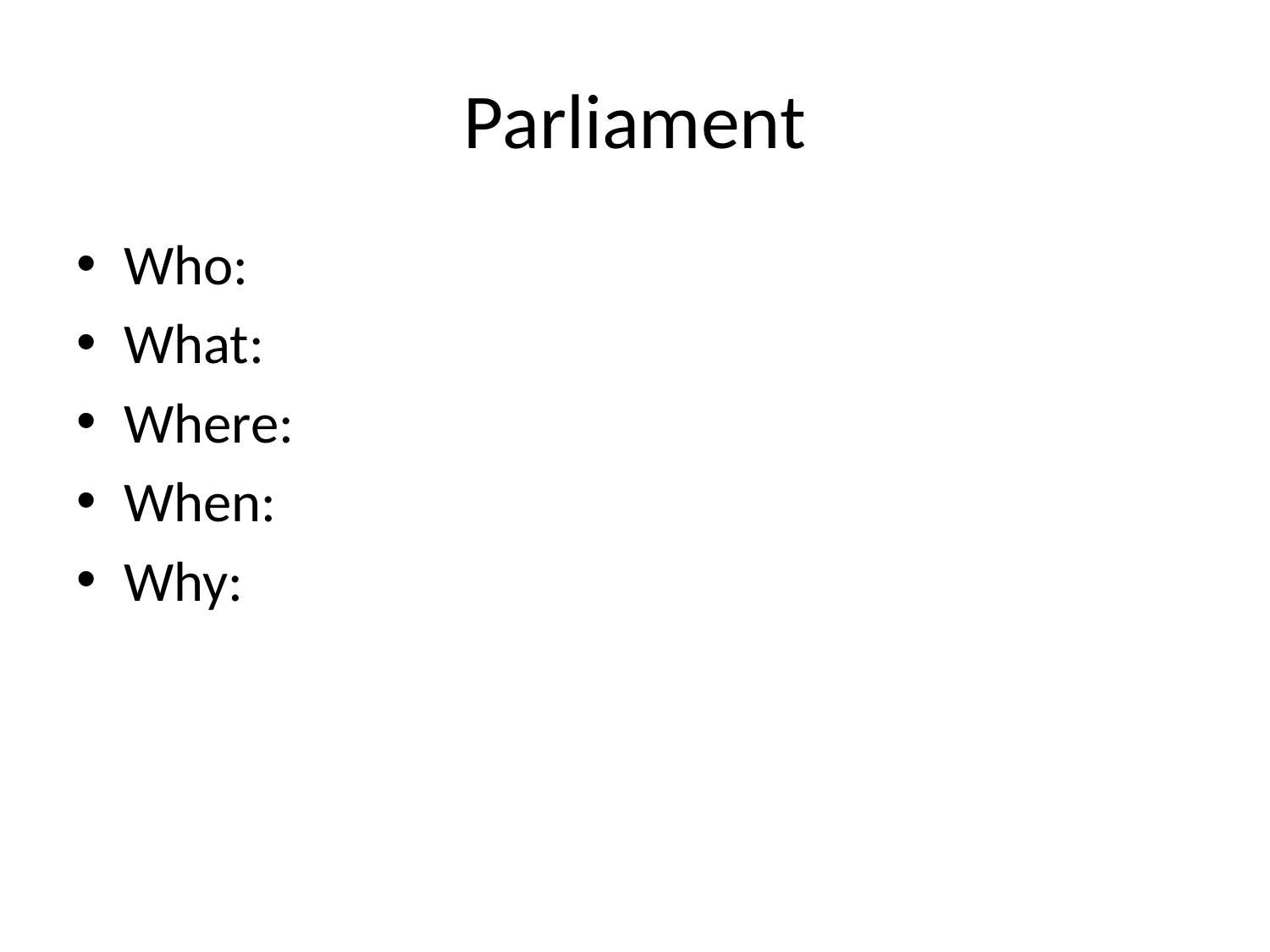

# Parliament
Who:
What:
Where:
When:
Why: